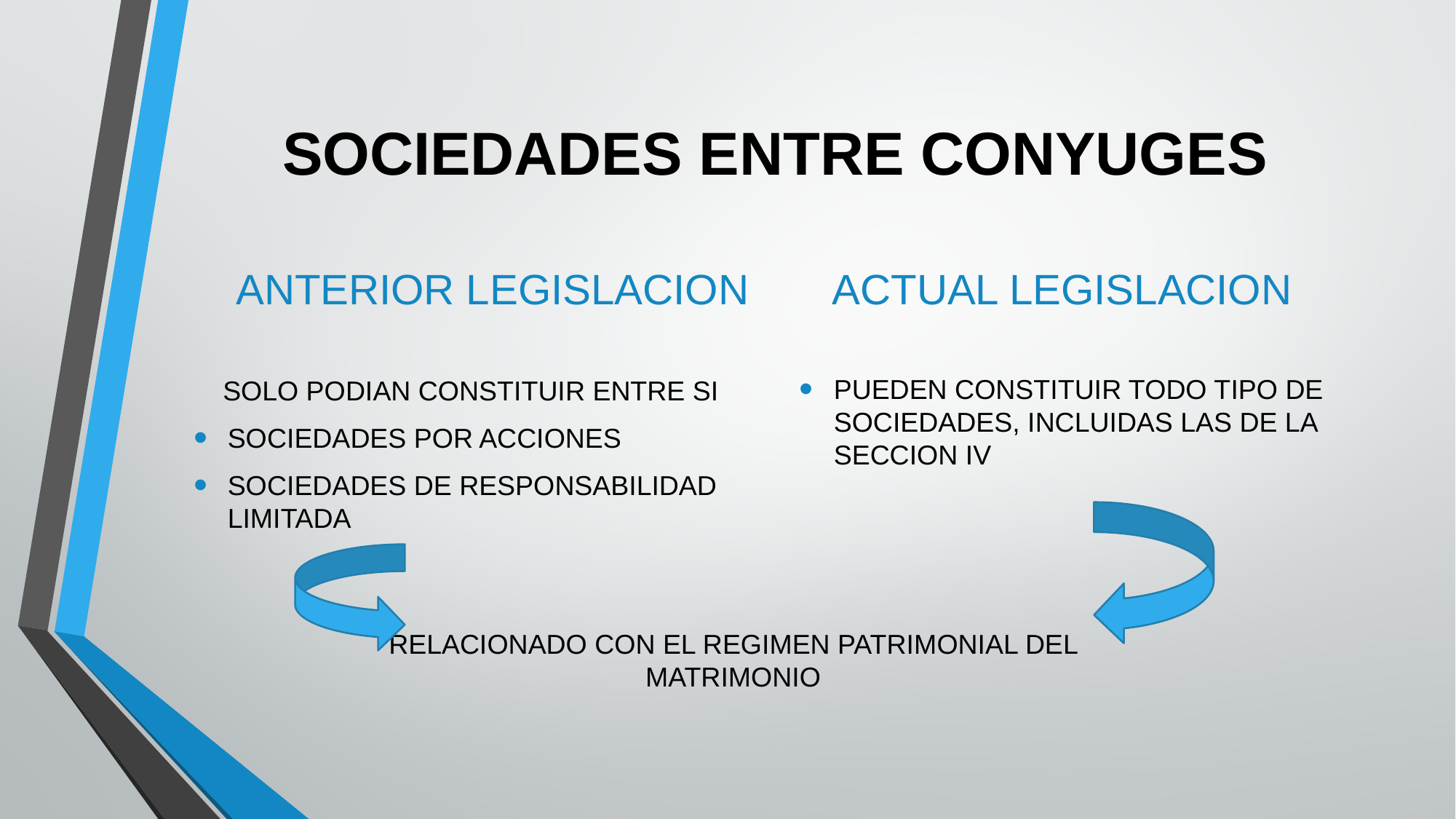

# SOCIEDADES ENTRE CONYUGES
ANTERIOR LEGISLACION
ACTUAL LEGISLACION
PUEDEN CONSTITUIR TODO TIPO DE SOCIEDADES, INCLUIDAS LAS DE LA SECCION IV
SOLO PODIAN CONSTITUIR ENTRE SI
SOCIEDADES POR ACCIONES
SOCIEDADES DE RESPONSABILIDAD LIMITADA

RELACIONADO CON EL REGIMEN PATRIMONIAL DEL MATRIMONIO